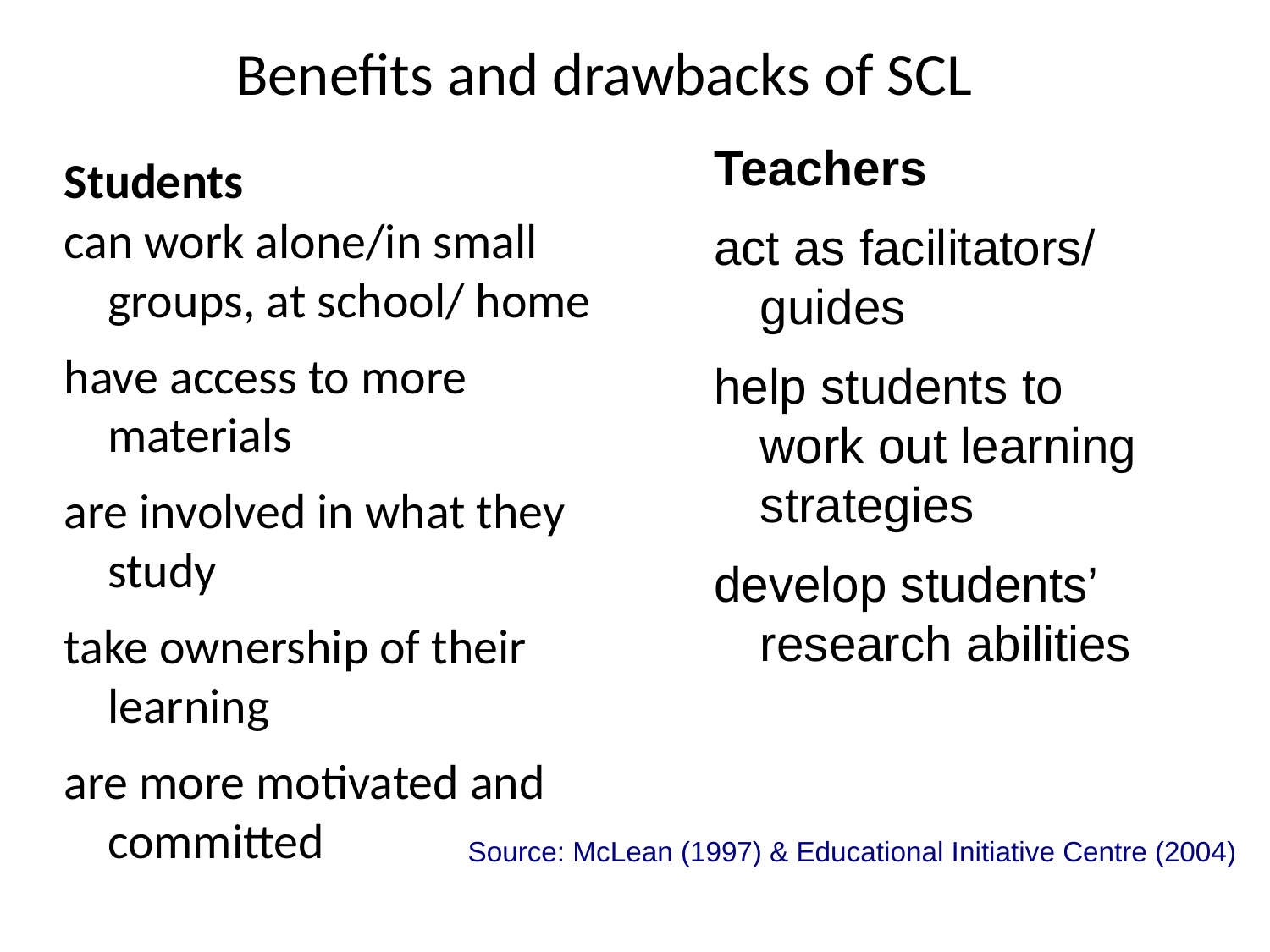

Benefits and drawbacks of SCL
Teachers
act as facilitators/ guides
help students to work out learning strategies
develop students’ research abilities
Students
can work alone/in small groups, at school/ home
have access to more materials
are involved in what they study
take ownership of their learning
are more motivated and committed

Source: McLean (1997) & Educational Initiative Centre (2004)